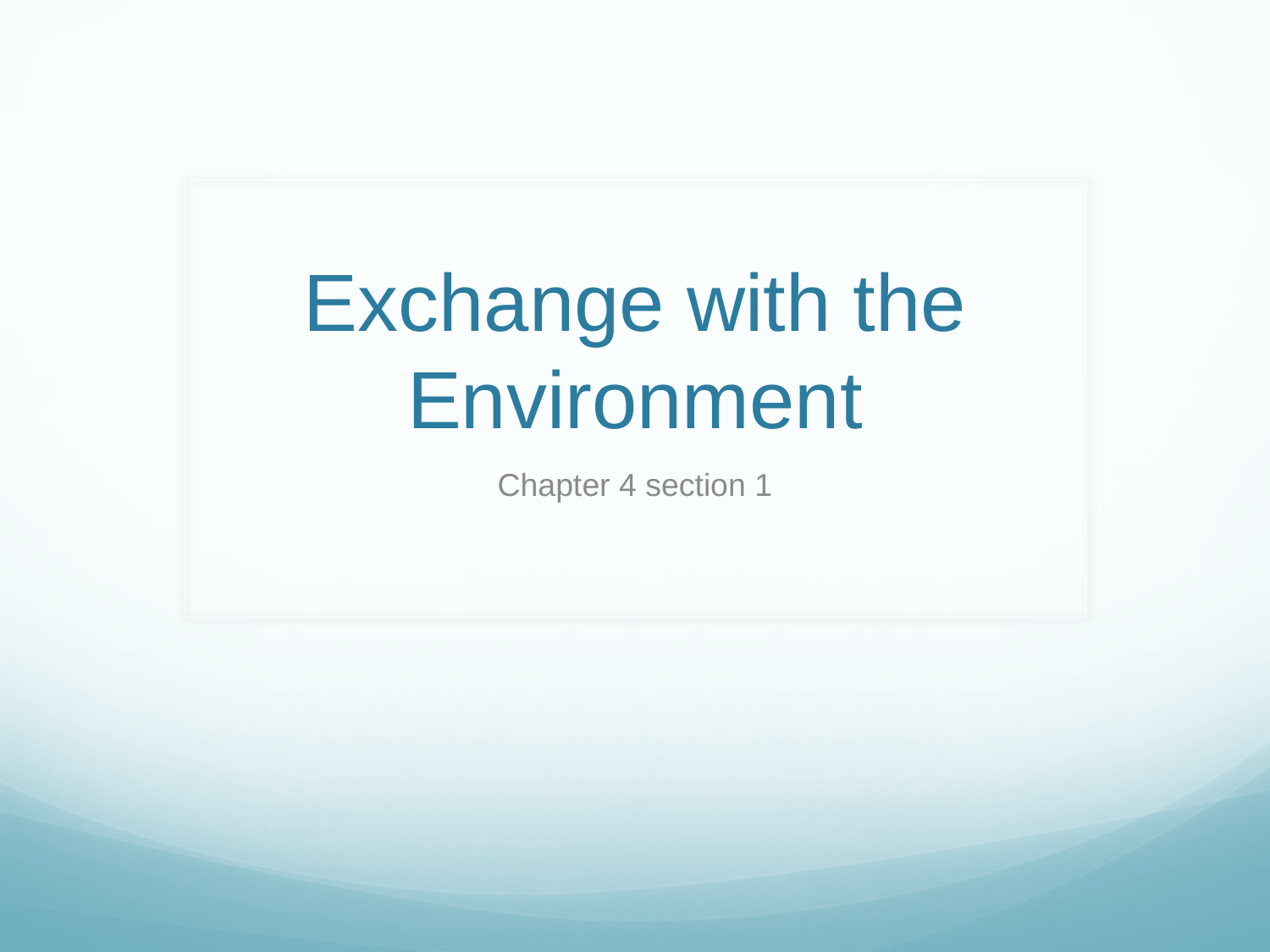

# Exchange with the Environment
Chapter 4 section 1